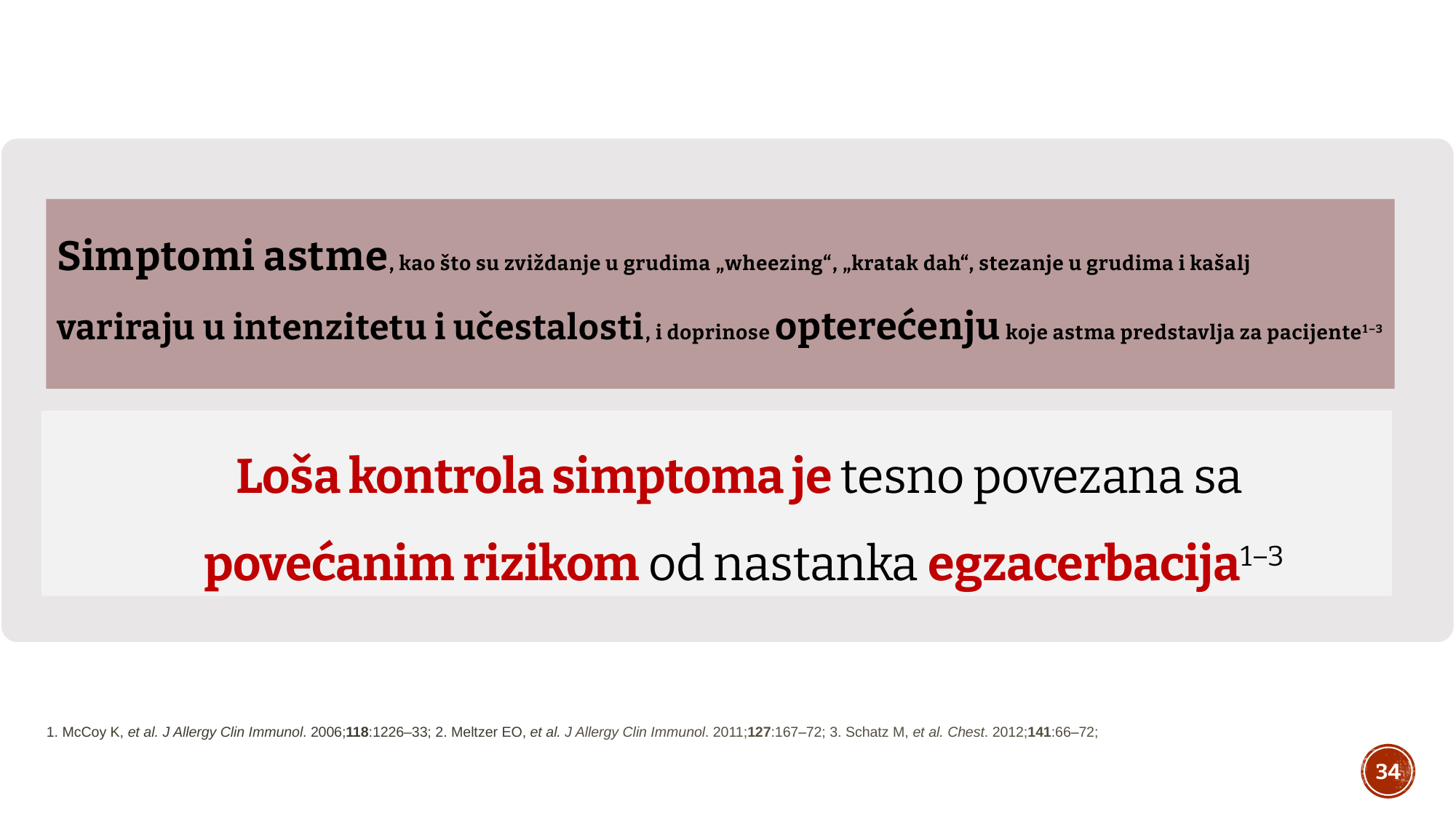

Simptomi astme, kao što su zviždanje u grudima „wheezing“, „kratak dah“, stezanje u grudima i kašalj  variraju u intenzitetu i učestalosti, i doprinose opterećenju koje astma predstavlja za pacijente1–3
Loša kontrola simptoma je tesno povezana sa
povećanim rizikom od nastanka egzacerbacija1–3
1. McCoy K, et al. J Allergy Clin Immunol. 2006;118:1226–33; 2. Meltzer EO, et al. J Allergy Clin Immunol. 2011;127:167–72; 3. Schatz M, et al. Chest. 2012;141:66–72;
34